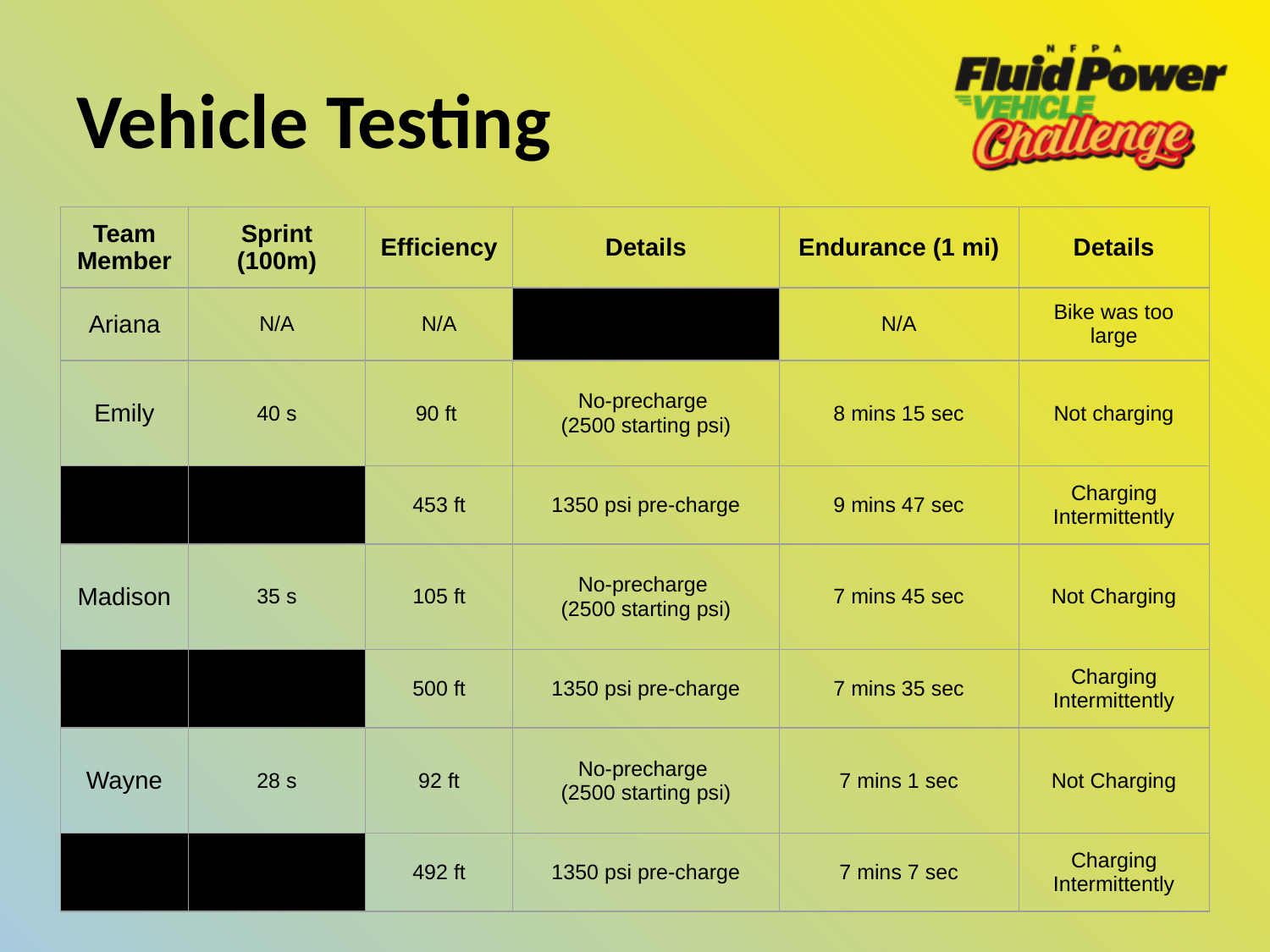

# Vehicle Testing
| Team Member | Sprint (100m) | Efficiency | Details | Endurance (1 mi) | Details |
| --- | --- | --- | --- | --- | --- |
| Ariana | N/A | N/A |  | N/A | Bike was too large |
| Emily | 40 s | 90 ft | No-precharge (2500 starting psi) | 8 mins 15 sec | Not charging |
|  |  | 453 ft | 1350 psi pre-charge | 9 mins 47 sec | Charging Intermittently |
| Madison | 35 s | 105 ft | No-precharge (2500 starting psi) | 7 mins 45 sec | Not Charging |
|  |  | 500 ft | 1350 psi pre-charge | 7 mins 35 sec | Charging Intermittently |
| Wayne | 28 s | 92 ft | No-precharge (2500 starting psi) | 7 mins 1 sec | Not Charging |
|  |  | 492 ft | 1350 psi pre-charge | 7 mins 7 sec | Charging Intermittently |